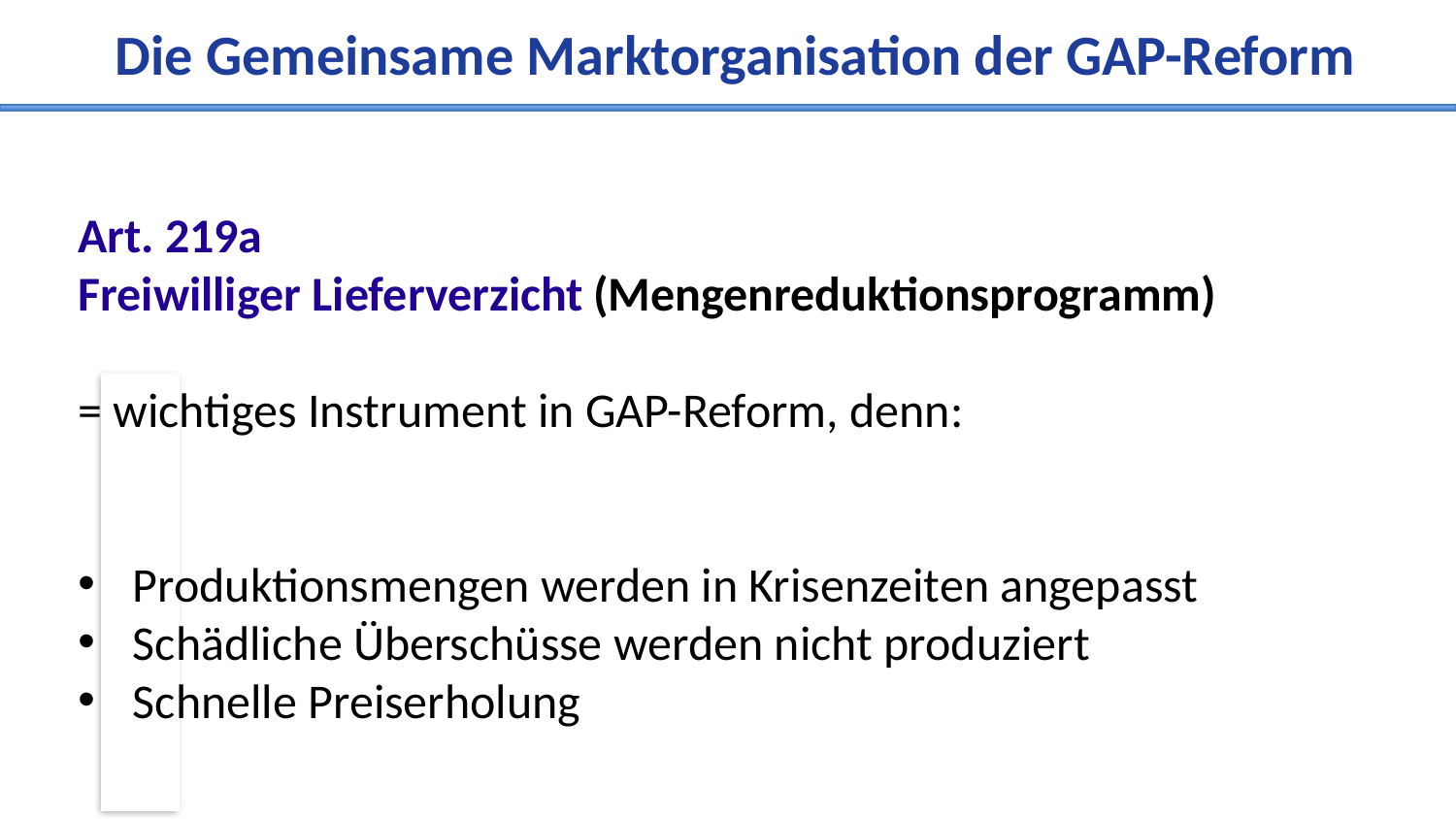

Die Gemeinsame Marktorganisation der GAP-Reform

Art. 219a
Freiwilliger Lieferverzicht (Mengenreduktionsprogramm)

= wichtiges Instrument in GAP-Reform, denn:

Produktionsmengen werden in Krisenzeiten angepasst
Schädliche Überschüsse werden nicht produziert
Schnelle Preiserholung